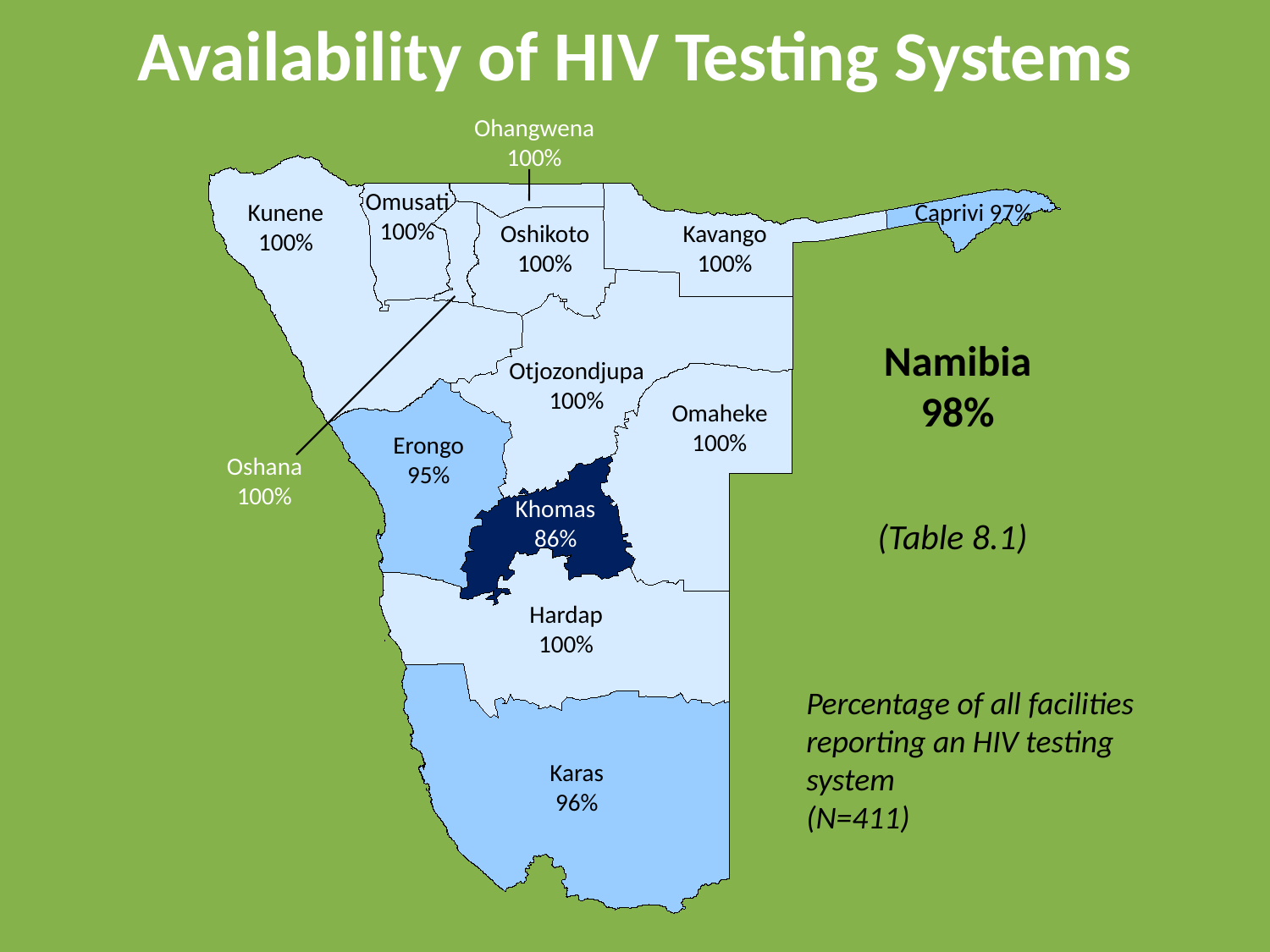

# Availability of HIV Testing Systems

Ohangwena
100%
Omusati
100%
Kunene 100%
Caprivi 97%
Oshikoto
100%
Kavango
100%
Namibia
98%
Otjozondjupa
100%
Omaheke
100%
Erongo
95%
Oshana100%
Khomas
86%
(Table 8.1)
Hardap
100%
Percentage of all facilities reporting an HIV testing system
(N=411)
Karas
96%